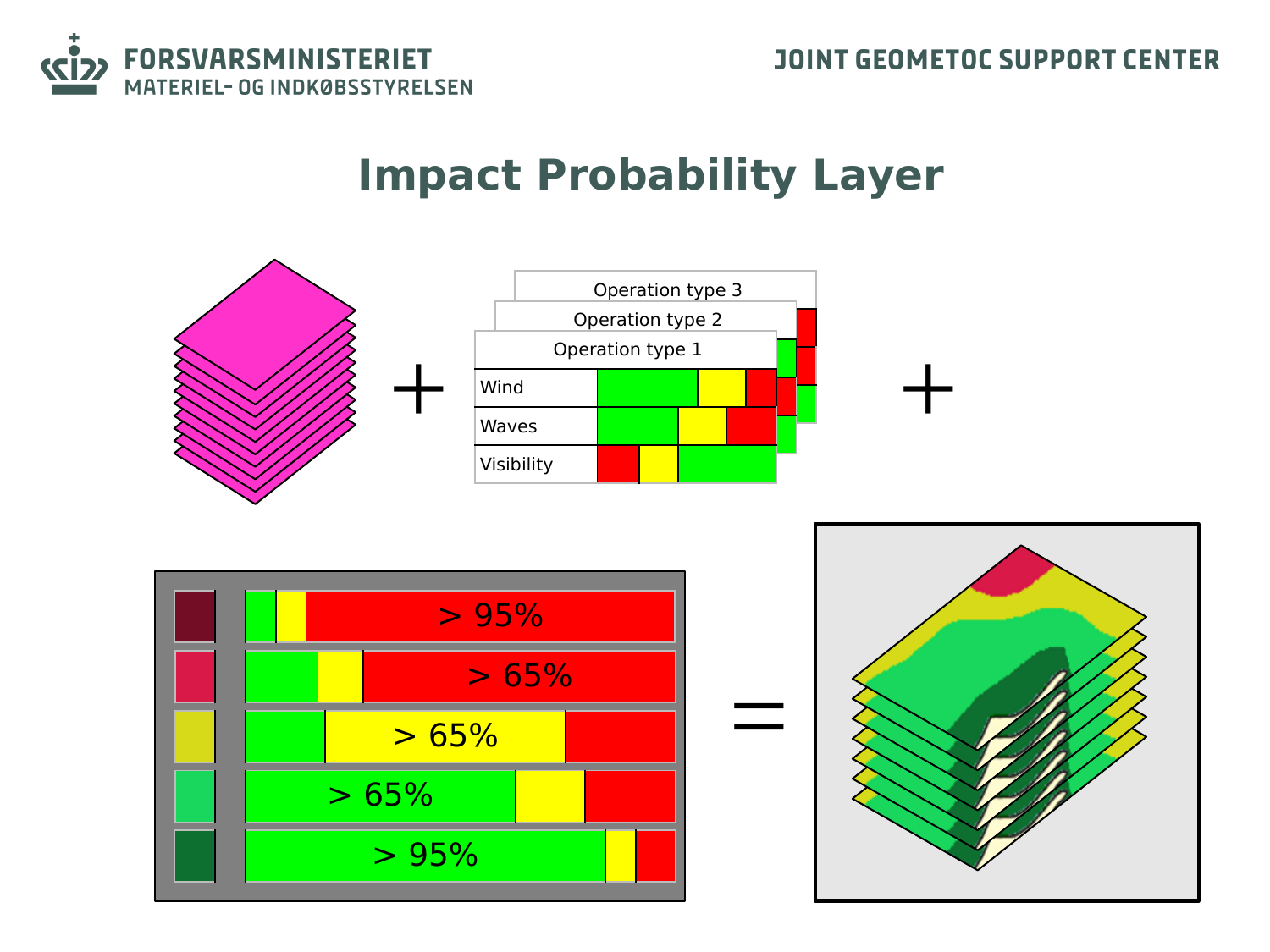

Impact Probability Layer
| Operation type 3 |  |  |  |  |  |  |
| --- | --- | --- | --- | --- | --- | --- |
| Vind |  |  |  |  |  |  |
| Bølger |  |  |  |  |  |  |
| Sigtbarhed |  |  |  |  |  |  |

| Operation type 2 |  |  |  |  |  |  |
| --- | --- | --- | --- | --- | --- | --- |
| Vind |  |  |  |  |  |  |
| Bølger |  |  |  |  |  |  |
| Sigtbarhed |  |  |  |  |  |  |
+
+
| Operation type 1 |  |  |  |  |  |  |
| --- | --- | --- | --- | --- | --- | --- |
| Wind |  |  |  |  |  |  |
| Waves |  |  |  |  |  |  |
| Visibility |  |  |  |  |  |  |

|  |  |  |  | > 95% |
| --- | --- | --- | --- | --- |
=
|  |  |  |  | > 65% |
| --- | --- | --- | --- | --- |
|  |  |  | > 65% |  |
| --- | --- | --- | --- | --- |
|  |  | > 65% |  |  |
| --- | --- | --- | --- | --- |
|  |  | > 95% |  |  |
| --- | --- | --- | --- | --- |